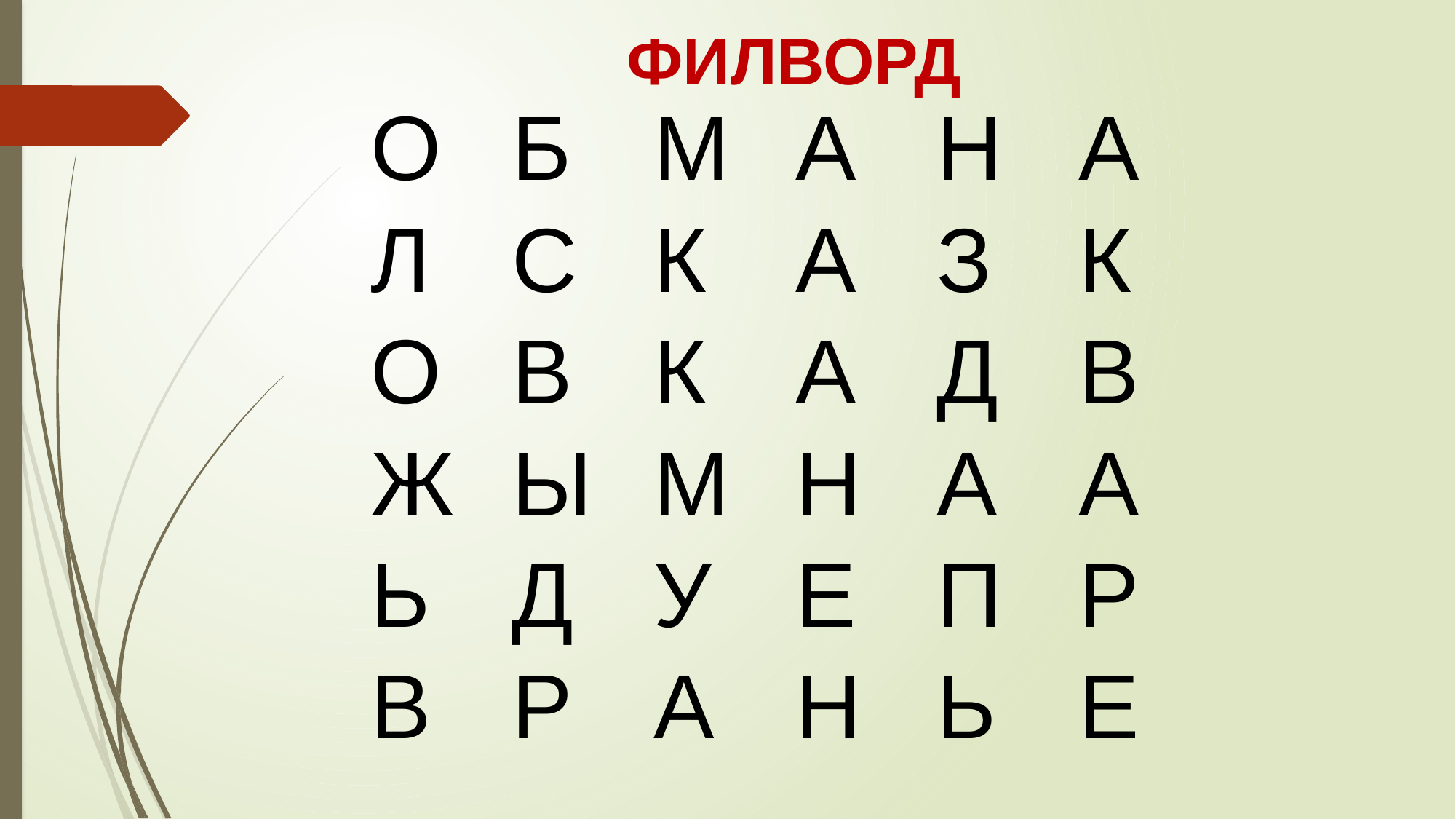

# ФИЛВОРД
| О | Б | М | А | Н | А |
| --- | --- | --- | --- | --- | --- |
| Л | С | К | А | З | К |
| О | В | К | А | Д | В |
| Ж | Ы | М | Н | А | А |
| Ь | Д | У | Е | П | Р |
| В | Р | А | Н | Ь | Е |